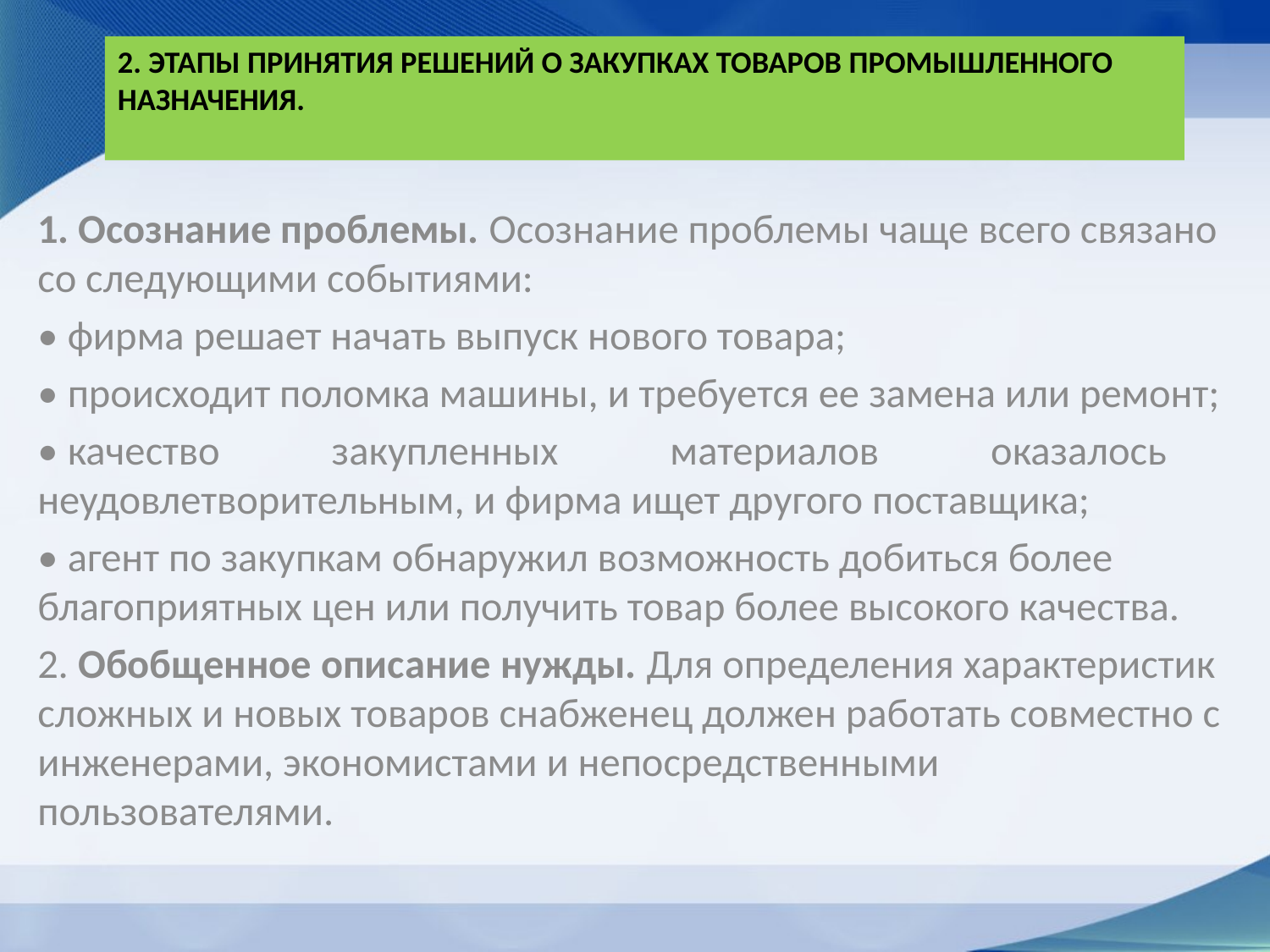

# 2. Этапы принятия решений о закупках товаров промышленного назначения.
1. Осознание проблемы. Осознание проблемы чаще всего связано со следующими событиями:
• фирма решает начать выпуск нового товара;
• происходит поломка машины, и требуется ее замена или ремонт;
• качество            закупленных            материалов            оказалось неудовлетворительным, и фирма ищет другого поставщика;
• агент по закупкам обнаружил возможность добиться более благоприятных цен или получить товар более высокого качества.
2. Обобщенное описание нужды. Для определения характеристик сложных и новых товаров снабженец должен работать совместно с инженерами, экономистами и непосредственными пользователями.